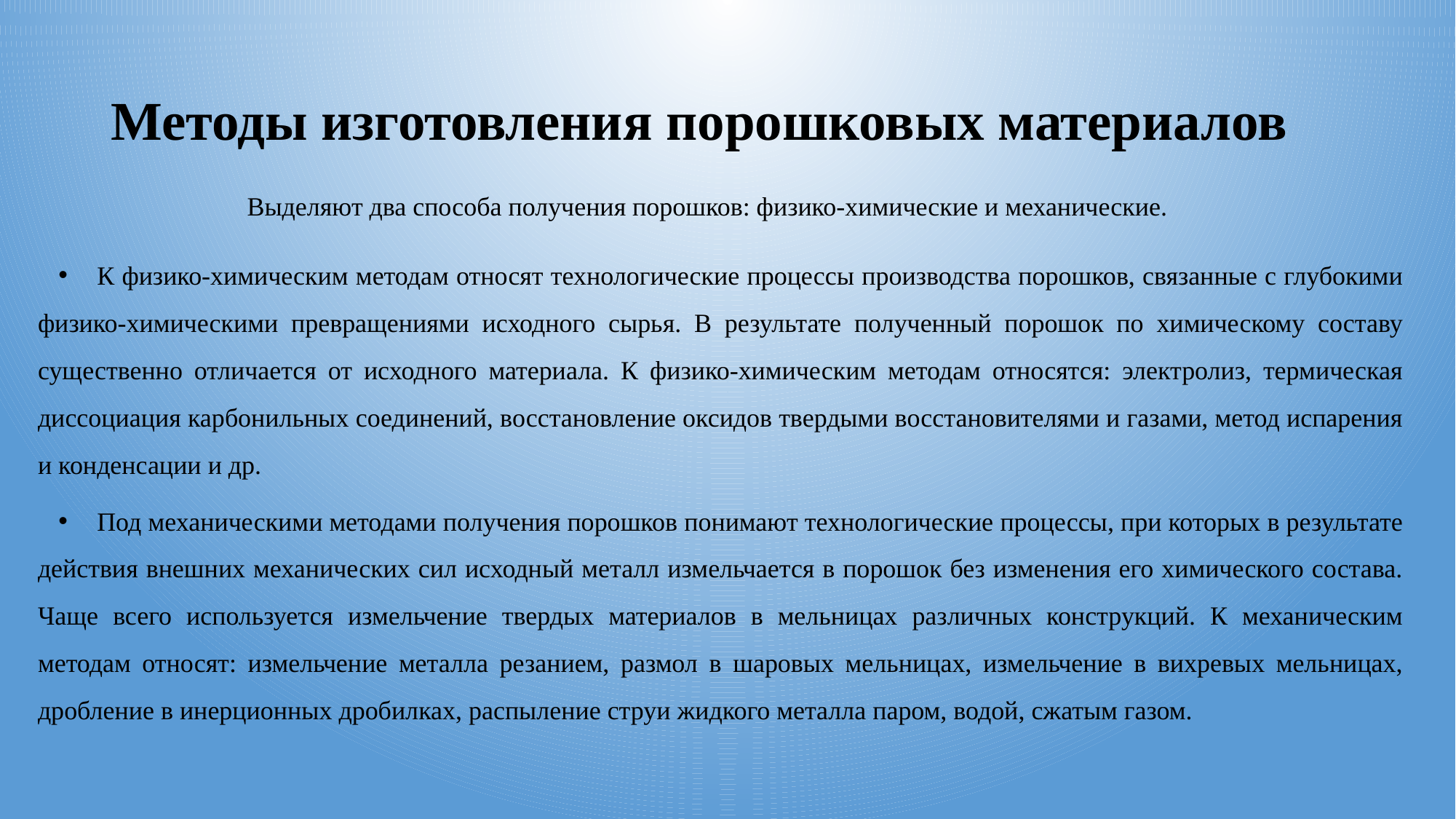

# Методы изготовления порошковых материалов

Выделяют два способа получения порошков: физико-химические и механические.
К физико-химическим методам относят технологические процессы производства порошков, связанные с глубокими физико-химическими превращениями исходного сырья. В результате полученный порошок по химическому составу существенно отличается от исходного материала. К физико-химическим методам относятся: электролиз, термическая диссоциация карбонильных соединений, восстановление оксидов твердыми восстановителями и газами, метод испарения и конденсации и др.
Под механическими методами получения порошков понимают технологические процессы, при которых в результате действия внешних механических сил исходный металл измельчается в порошок без изменения его химического состава. Чаще всего используется измельчение твердых материалов в мельницах различных конструкций. К механическим методам относят: измельчение металла резанием, размол в шаровых мельницах, измельчение в вихревых мельницах, дробление в инерционных дробилках, распыление струи жидкого металла паром, водой, сжатым газом.